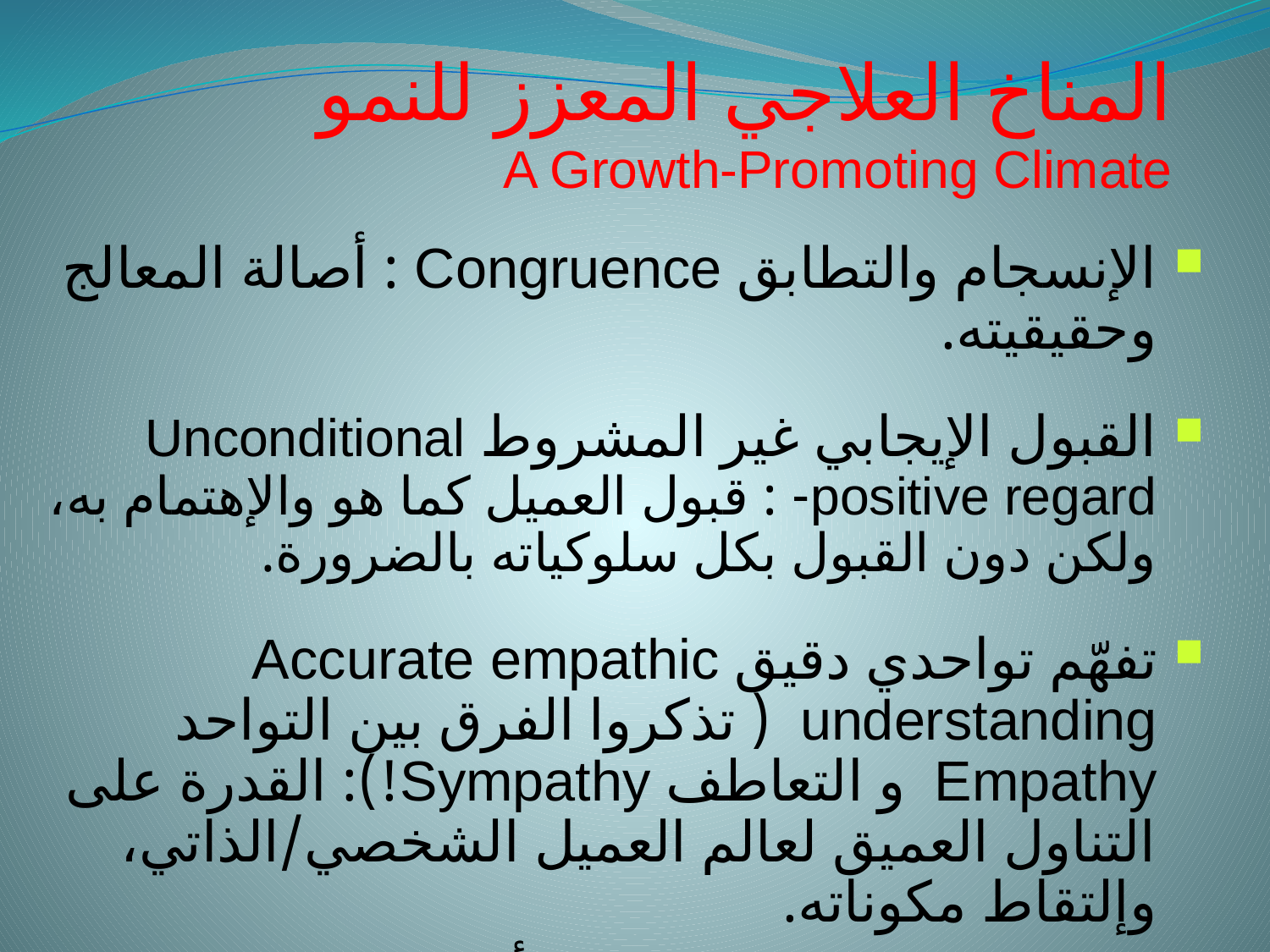

المناخ العلاجي المعزز للنمو
A Growth-Promoting Climate
الإنسجام والتطابق Congruence : أصالة المعالج وحقيقيته.

القبول الإيجابي غير المشروط Unconditional positive regard- : قبول العميل كما هو والإهتمام به، ولكن دون القبول بكل سلوكياته بالضرورة.

تفهّم تواحدي دقيق Accurate empathic understanding  ( تذكروا الفرق بين التواحد Empathy  و التعاطف Sympathy!): القدرة على التناول العميق لعالم العميل الشخصي/الذاتي، وإلتقاط مكوناته.
إتجاهات وسلوكيات المعالج أهم بكثير من معرفته!